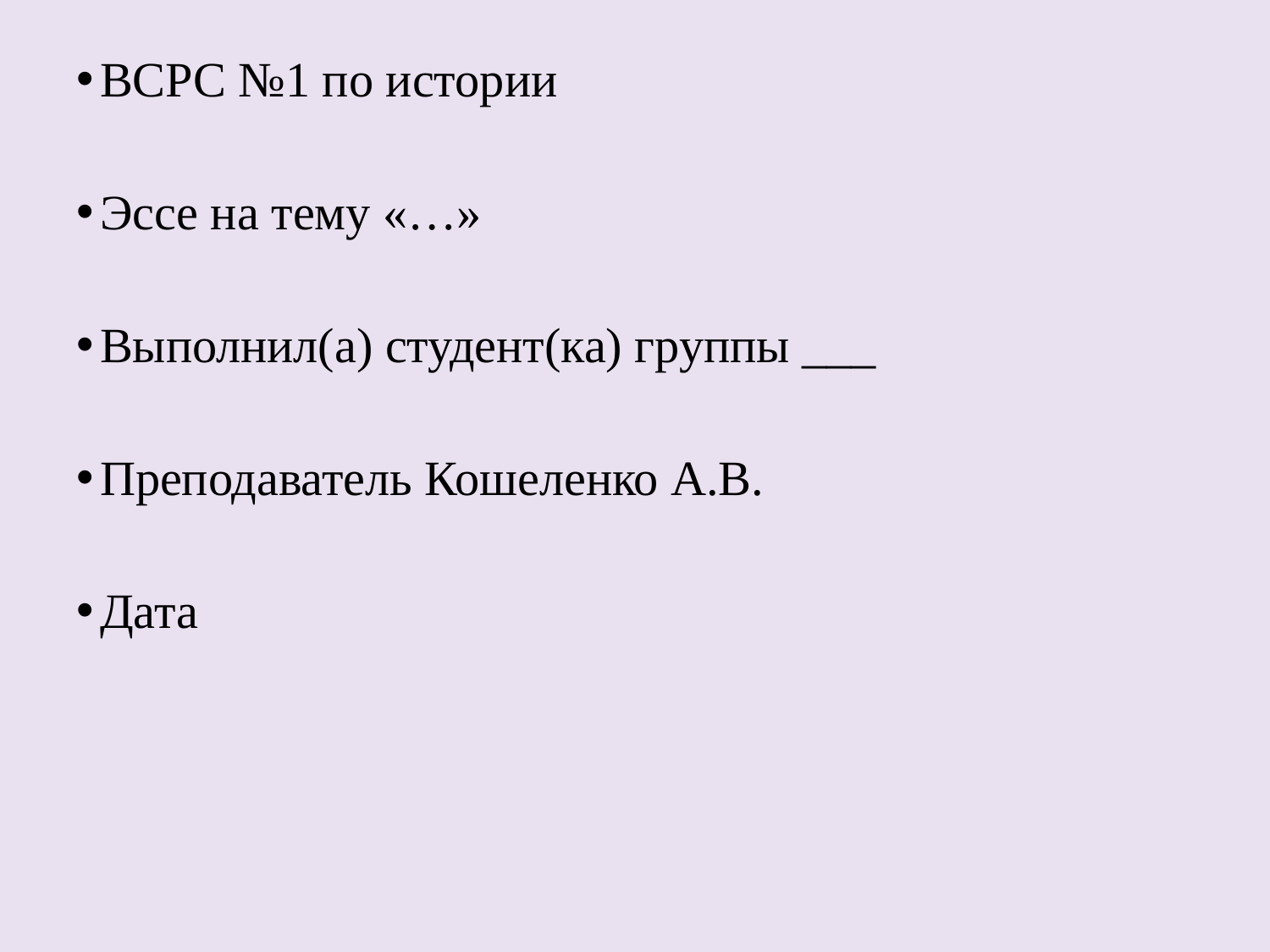

ВСРС №1 по истории

Эссе на тему «…»

Выполнил(а) студент(ка) группы ___

Преподаватель Кошеленко А.В.

Дата